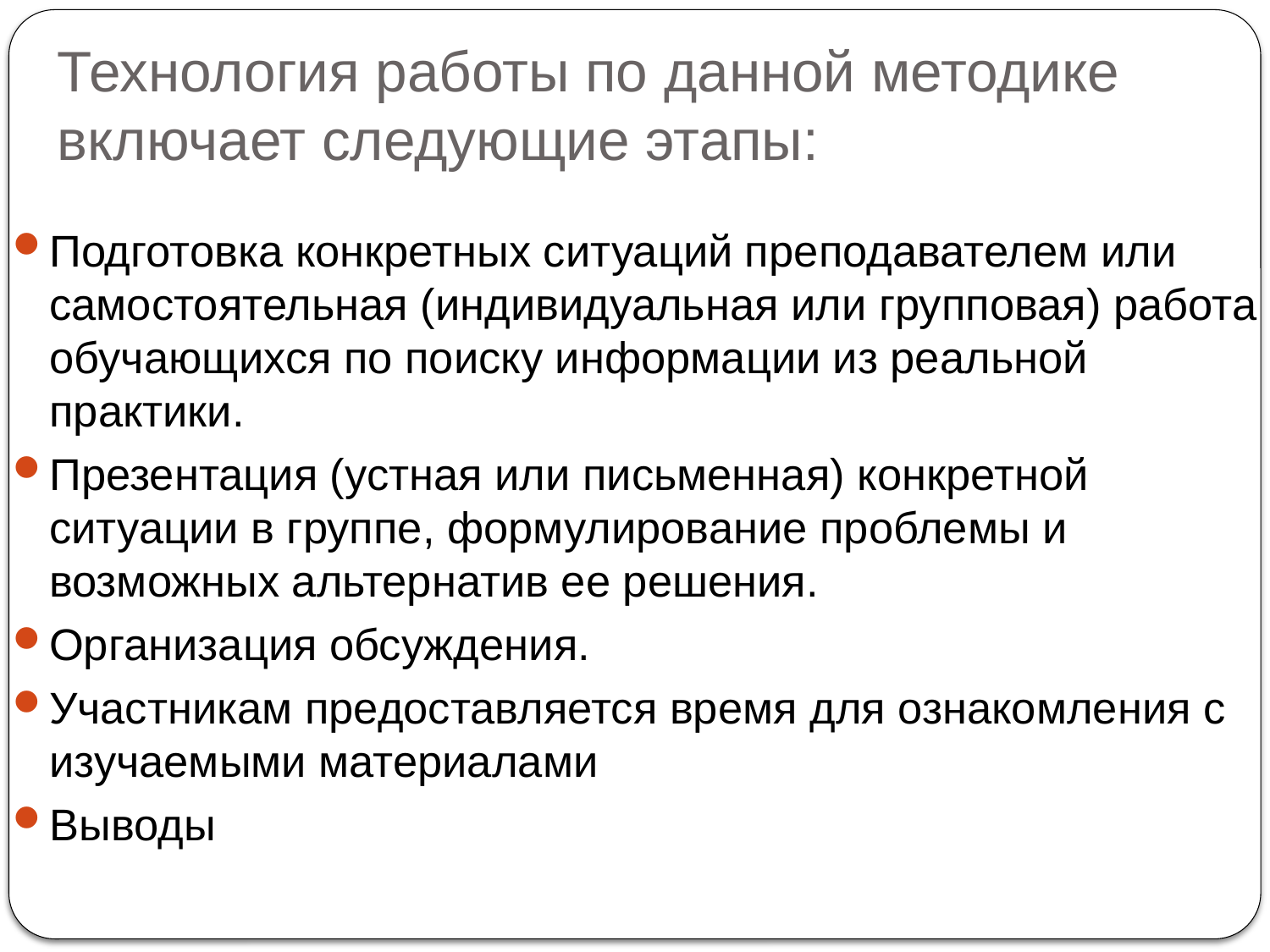

# Технология работы по данной методике включает следующие этапы:
Подготовка конкретных ситуаций преподавателем или самостоятельная (индивидуальная или групповая) работа обучающихся по поиску информации из реальной практики.
Презентация (устная или письменная) конкретной ситуации в группе, формулирование проблемы и возможных альтернатив ее решения.
Организация обсуждения.
Участникам предоставляется время для ознакомления с изучаемыми материалами
Выводы